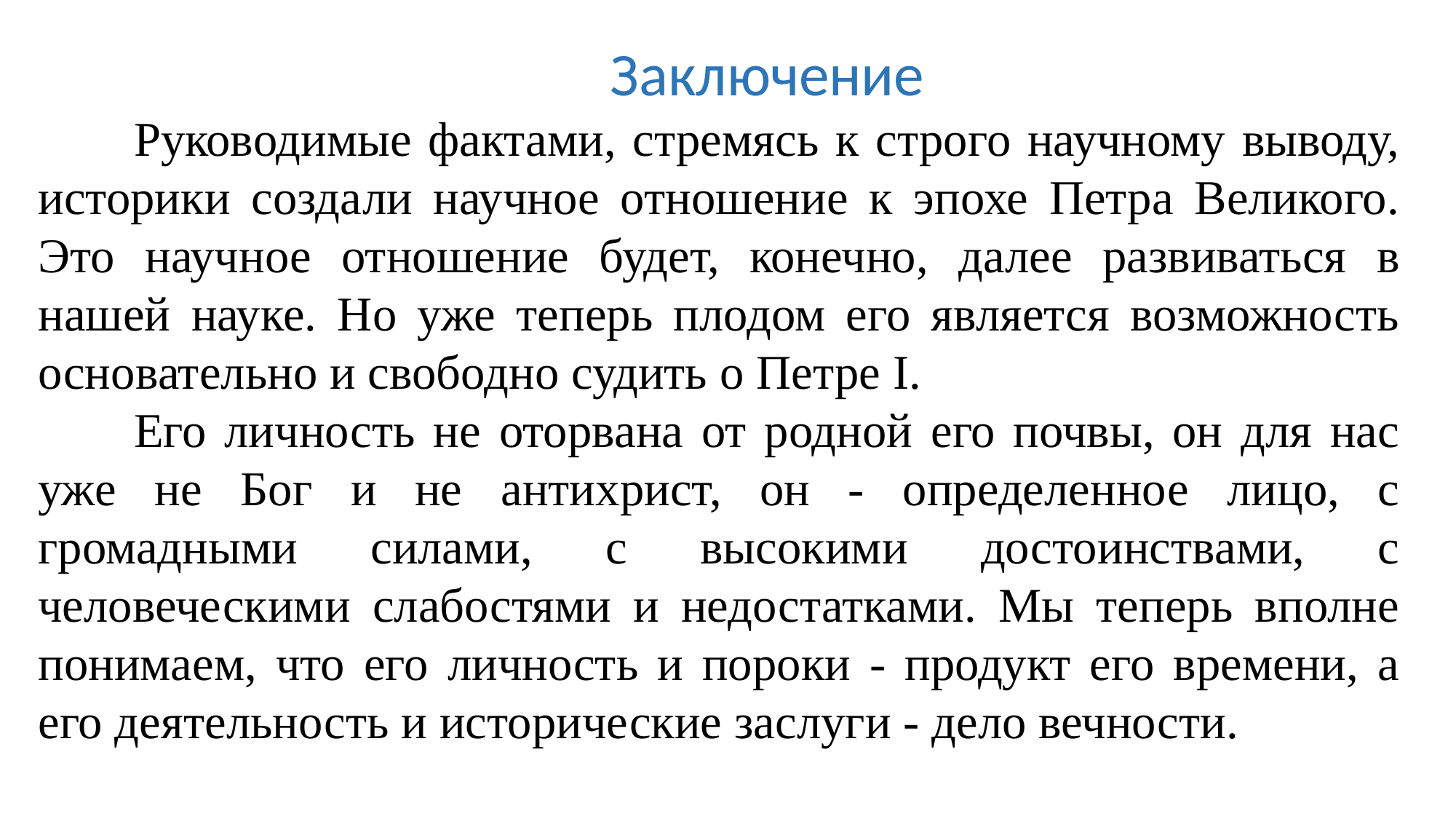

Заключение
Руководимые фактами, стремясь к строго научному выводу, историки создали научное отношение к эпохе Петра Великого. Это научное отношение будет, конечно, далее развиваться в нашей науке. Но уже теперь плодом его является возможность основательно и свободно судить о Петре I.
Его личность не оторвана от родной его почвы, он для нас уже не Бог и не антихрист, он - определенное лицо, с громадными силами, с высокими достоинствами, с человеческими слабостями и недостатками. Мы теперь вполне понимаем, что его личность и пороки - продукт его времени, а его деятельность и исторические заслуги - дело вечности.